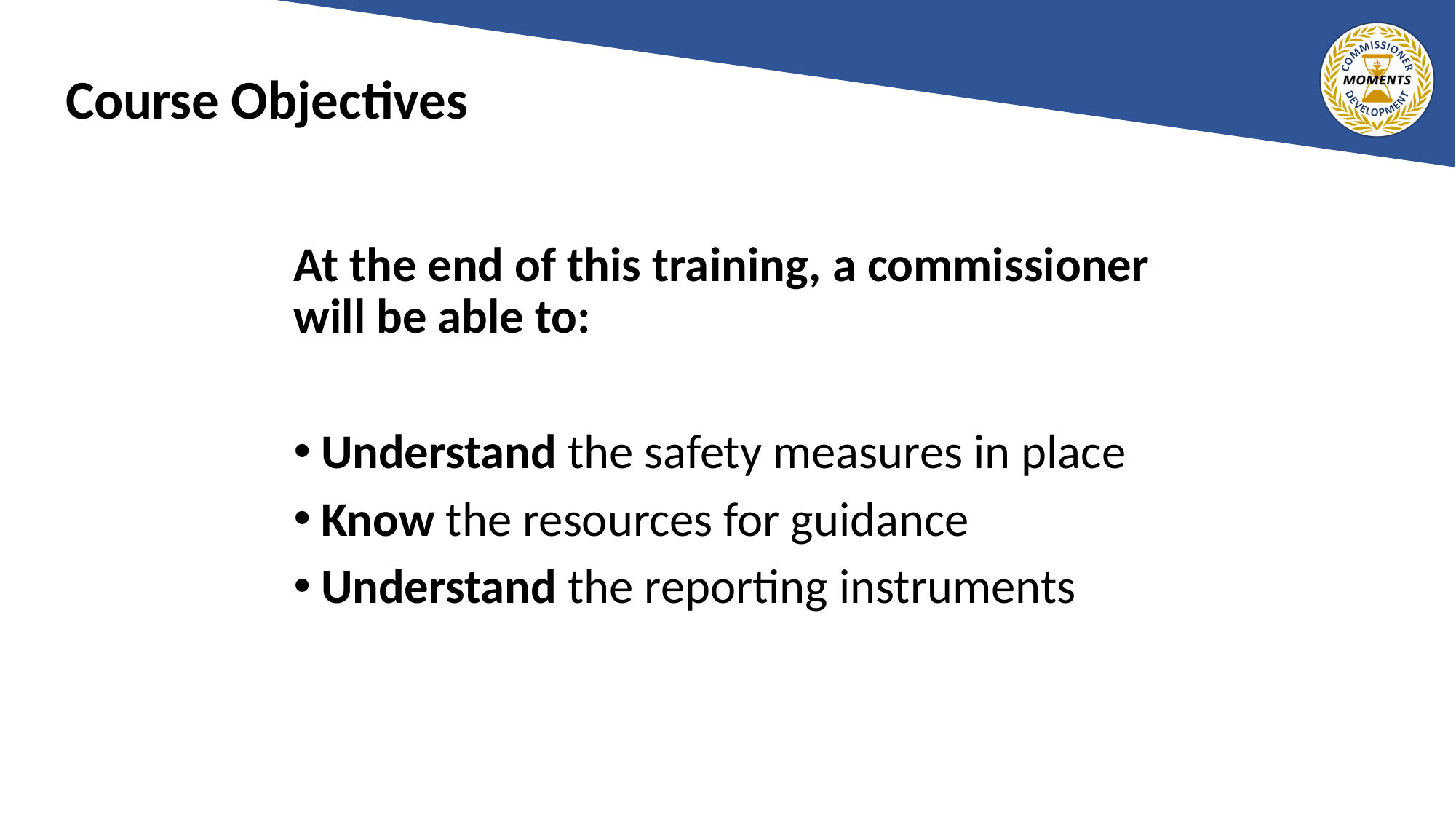

# Course Objectives
At the end of this training, a commissioner will be able to:

Understand the safety measures in place
Know the resources for guidance
Understand the reporting instruments